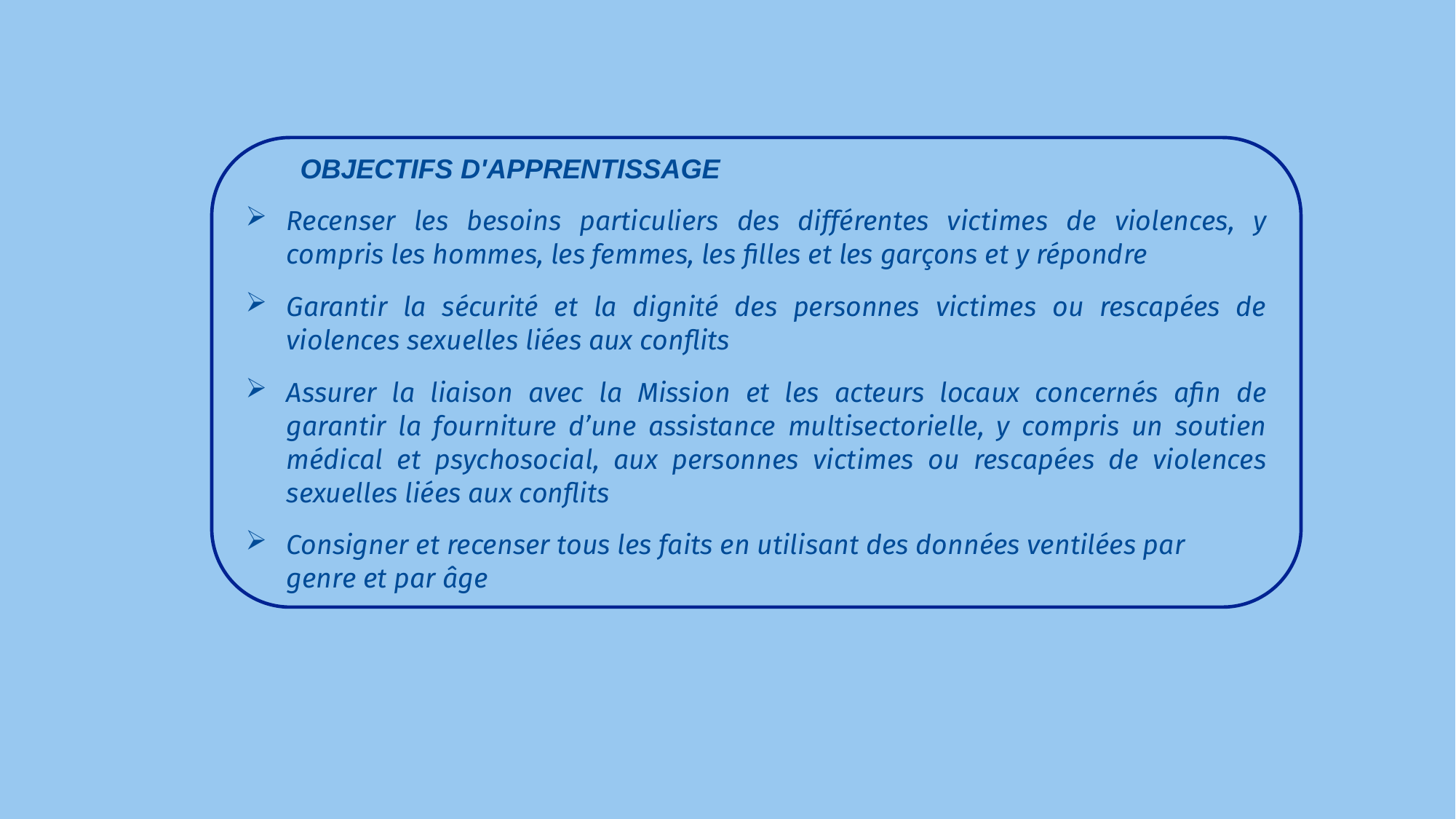

OBJECTIFS D'APPRENTISSAGE
Recenser les besoins particuliers des différentes victimes de violences, y compris les hommes, les femmes, les filles et les garçons et y répondre
Garantir la sécurité et la dignité des personnes victimes ou rescapées de violences sexuelles liées aux conflits
Assurer la liaison avec la Mission et les acteurs locaux concernés afin de garantir la fourniture d’une assistance multisectorielle, y compris un soutien médical et psychosocial, aux personnes victimes ou rescapées de violences sexuelles liées aux conflits
Consigner et recenser tous les faits en utilisant des données ventilées par genre et par âge